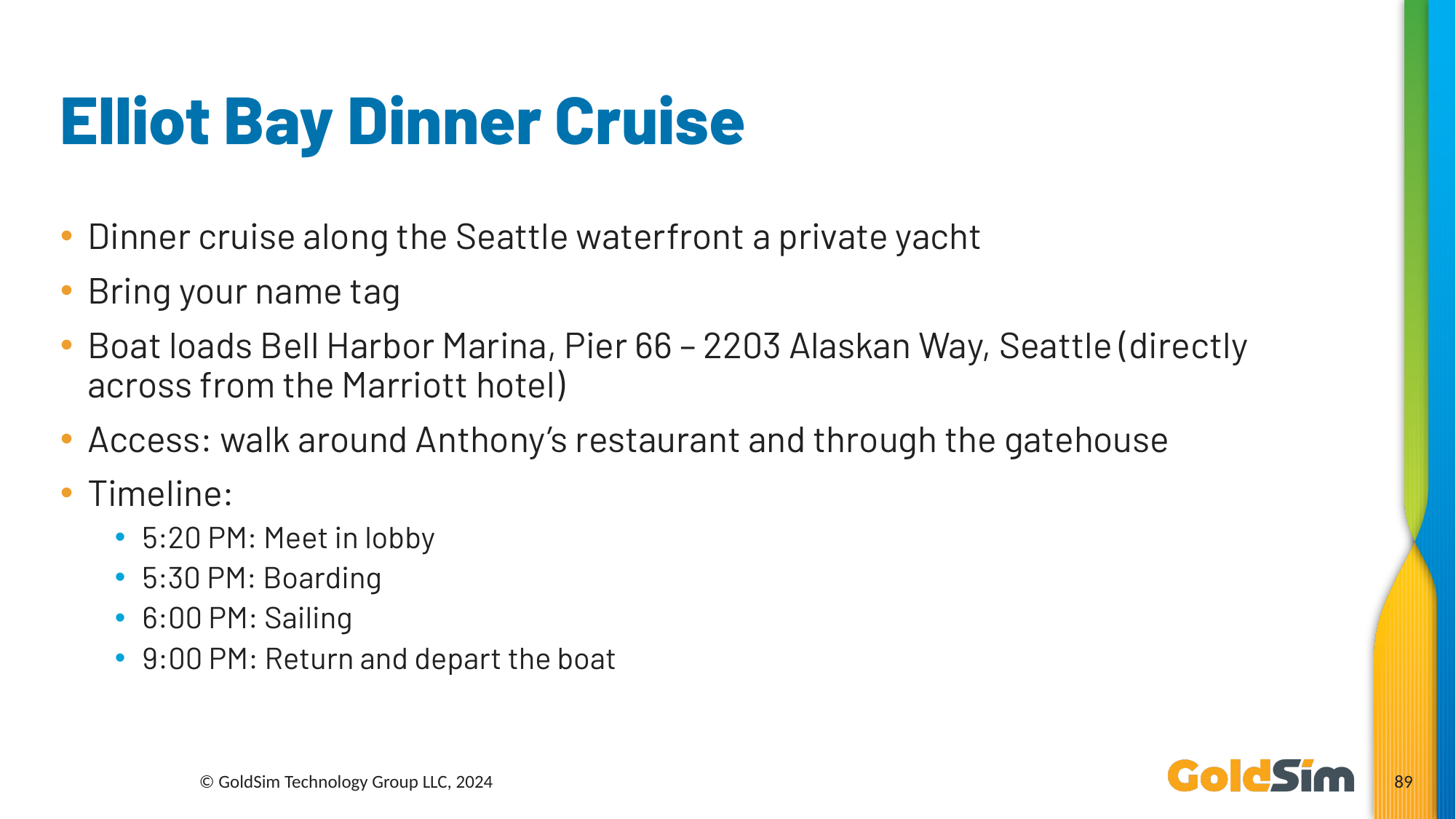

# Elliot Bay Dinner Cruise
Dinner cruise along the Seattle waterfront a private yacht
Bring your name tag
Boat loads Bell Harbor Marina, Pier 66 – 2203 Alaskan Way, Seattle (directly across from the Marriott hotel)
Access: walk around Anthony’s restaurant and through the gatehouse
Timeline:
5:20 PM: Meet in lobby
5:30 PM: Boarding
6:00 PM: Sailing
9:00 PM: Return and depart the boat
© GoldSim Technology Group LLC, 2024
89